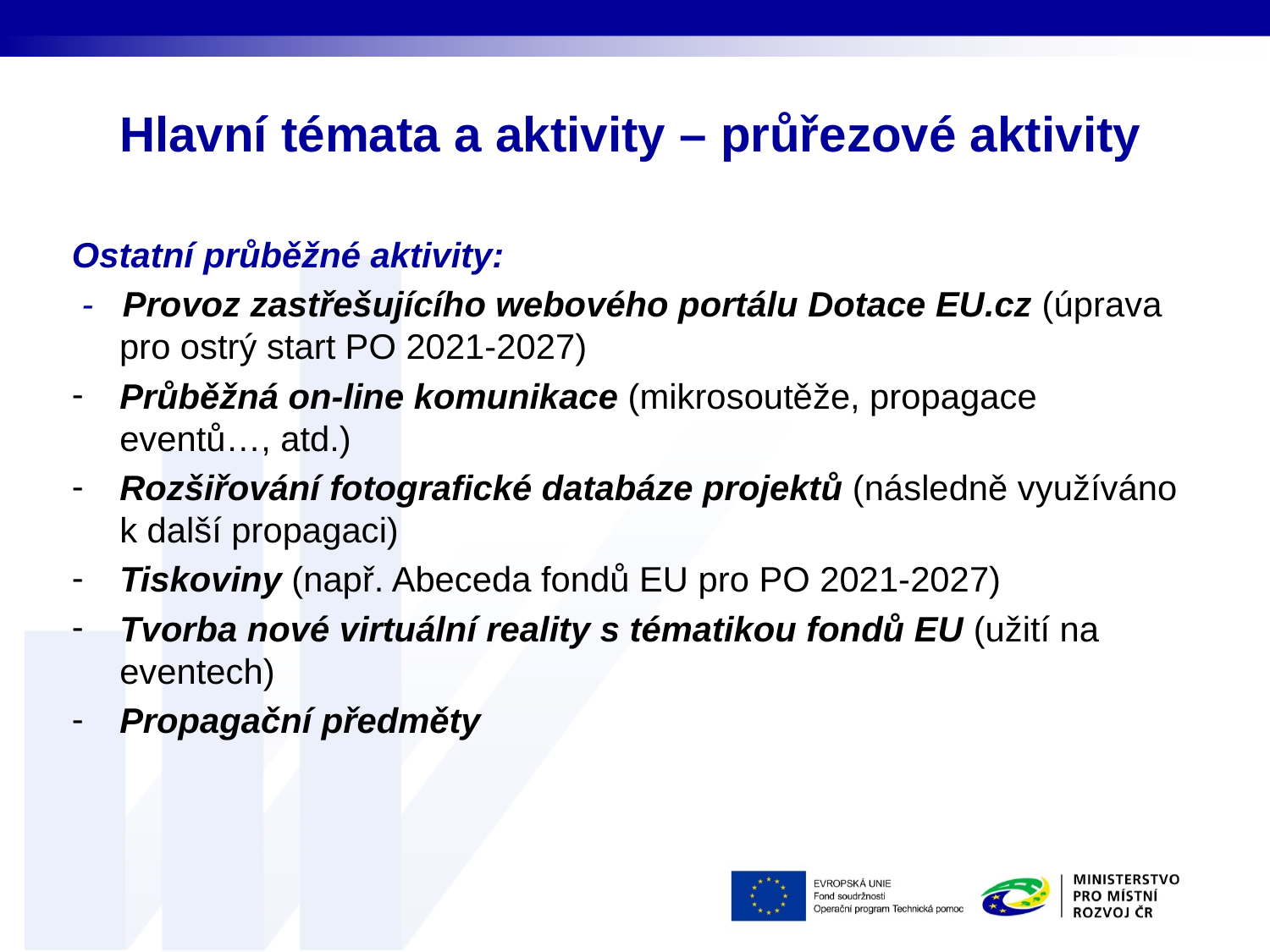

# Hlavní témata a aktivity – průřezové aktivity
Ostatní průběžné aktivity:
 -   Provoz zastřešujícího webového portálu Dotace EU.cz (úprava pro ostrý start PO 2021-2027)
Průběžná on-line komunikace (mikrosoutěže, propagace eventů…, atd.)
Rozšiřování fotografické databáze projektů (následně využíváno k další propagaci)
Tiskoviny (např. Abeceda fondů EU pro PO 2021-2027)
Tvorba nové virtuální reality s tématikou fondů EU (užití na eventech)
Propagační předměty